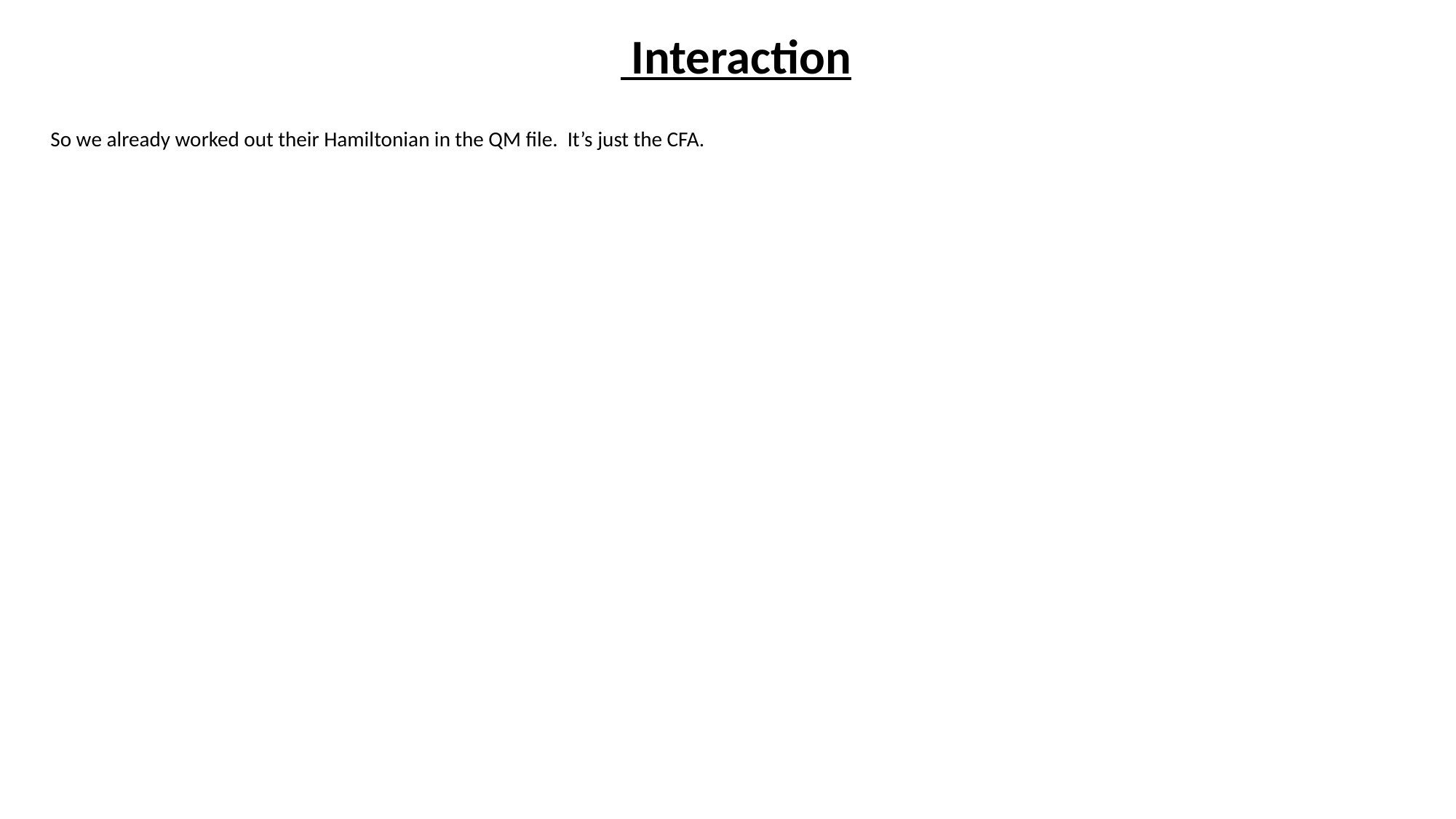

# Interaction
So we already worked out their Hamiltonian in the QM file.  It’s just the CFA.